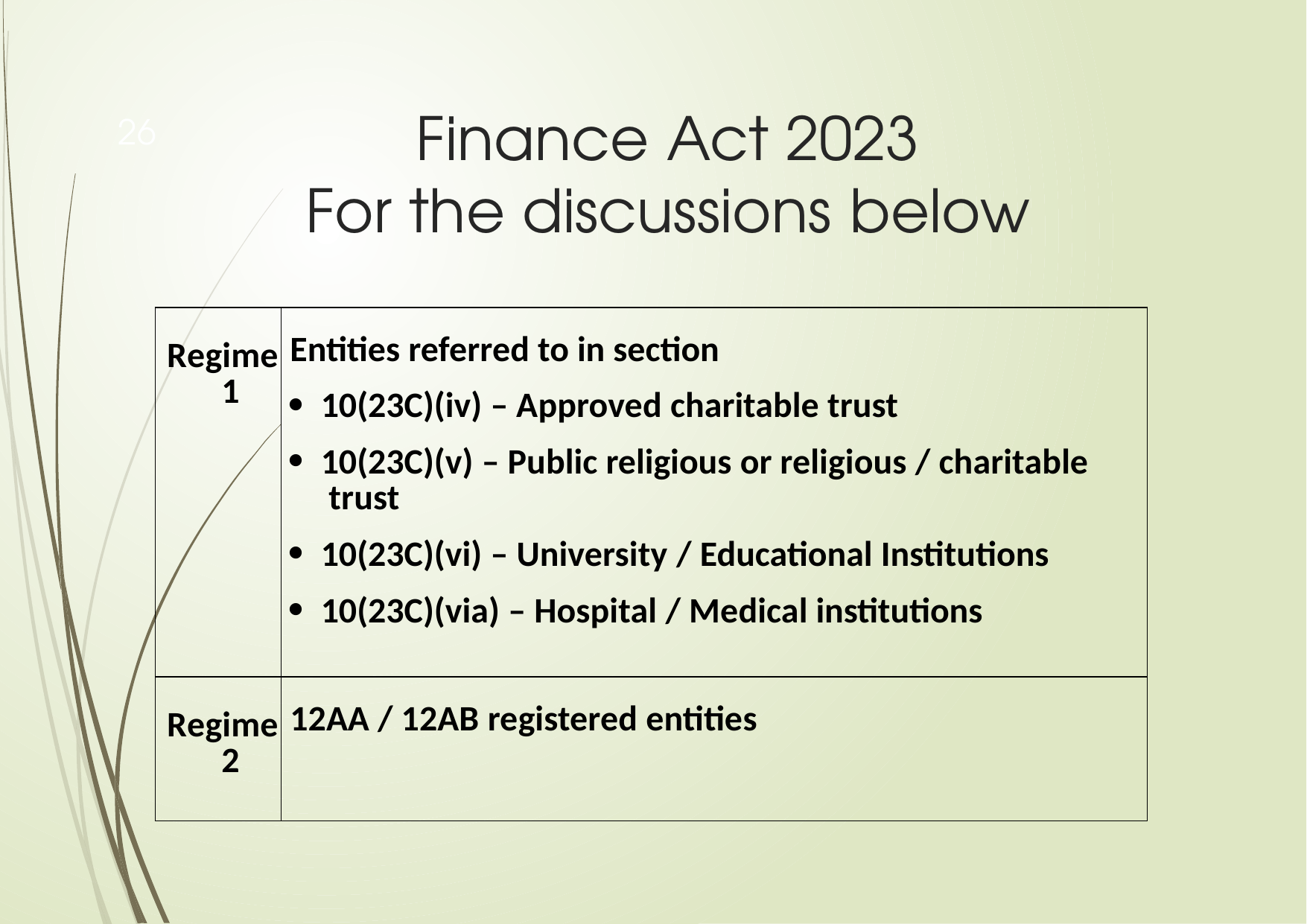

# Finance Act 2023
For the discussions below
26
| Regime 1 | Entities referred to in section 10(23C)(iv) – Approved charitable trust 10(23C)(v) – Public religious or religious / charitable trust 10(23C)(vi) – University / Educational Institutions 10(23C)(via) – Hospital / Medical institutions |
| --- | --- |
| Regime 2 | 12AA / 12AB registered entities |